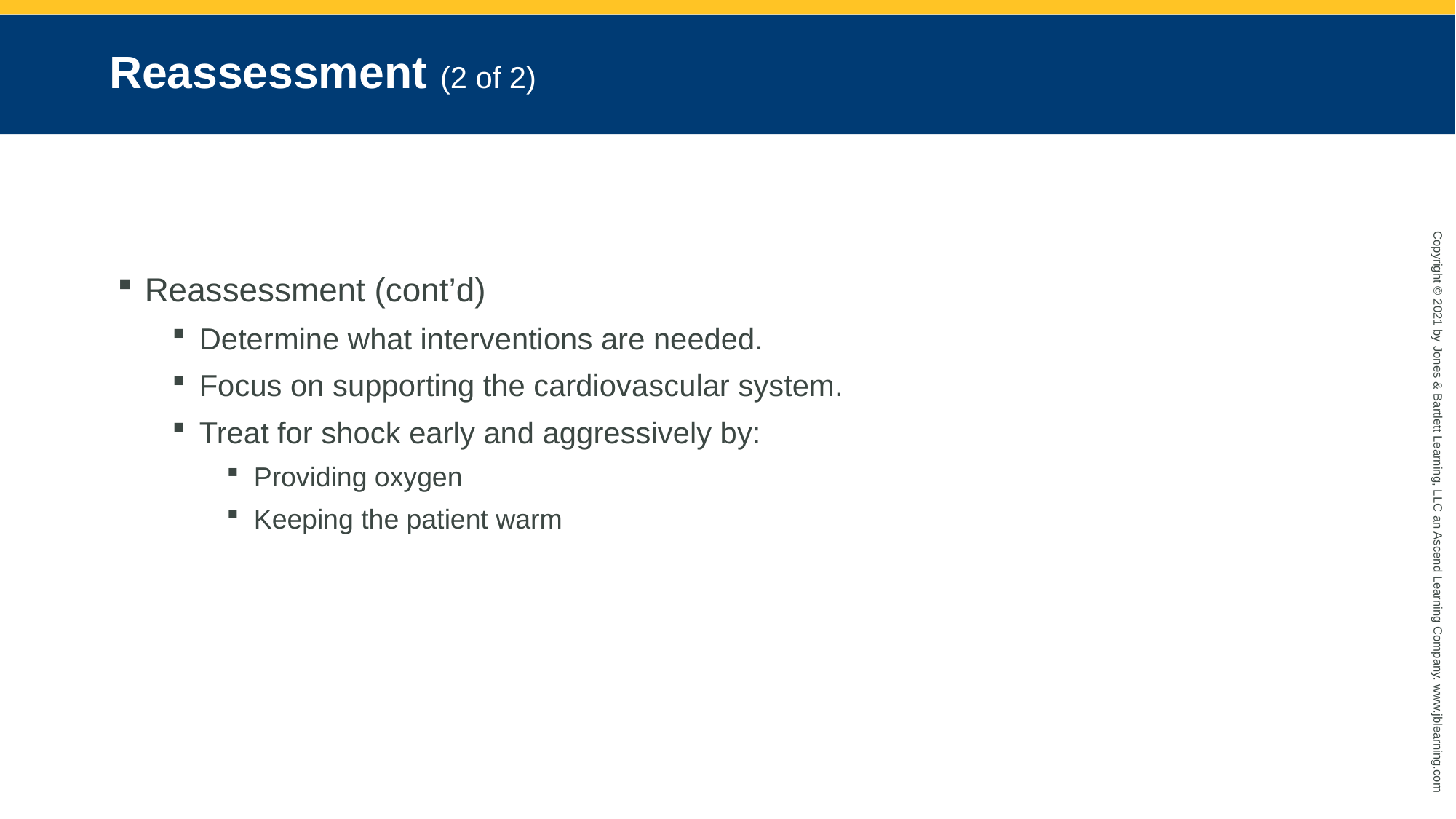

# Reassessment (2 of 2)
Reassessment (cont’d)
Determine what interventions are needed.
Focus on supporting the cardiovascular system.
Treat for shock early and aggressively by:
Providing oxygen
Keeping the patient warm